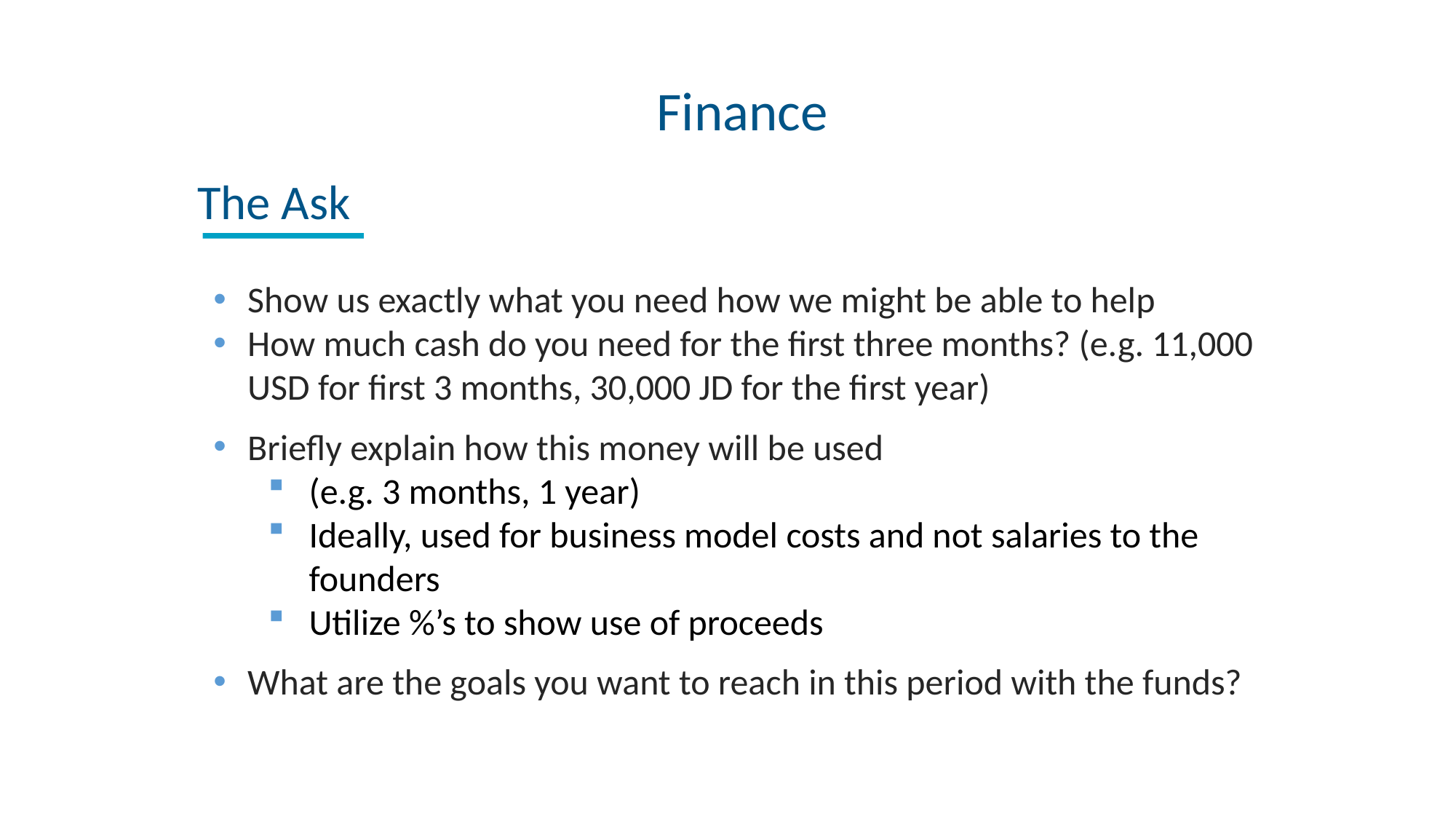

Finance
The Ask

Show us exactly what you need how we might be able to help
How much cash do you need for the first three months? (e.g. 11,000 USD for first 3 months, 30,000 JD for the first year)
Briefly explain how this money will be used
(e.g. 3 months, 1 year)
Ideally, used for business model costs and not salaries to the founders
Utilize %’s to show use of proceeds
What are the goals you want to reach in this period with the funds?